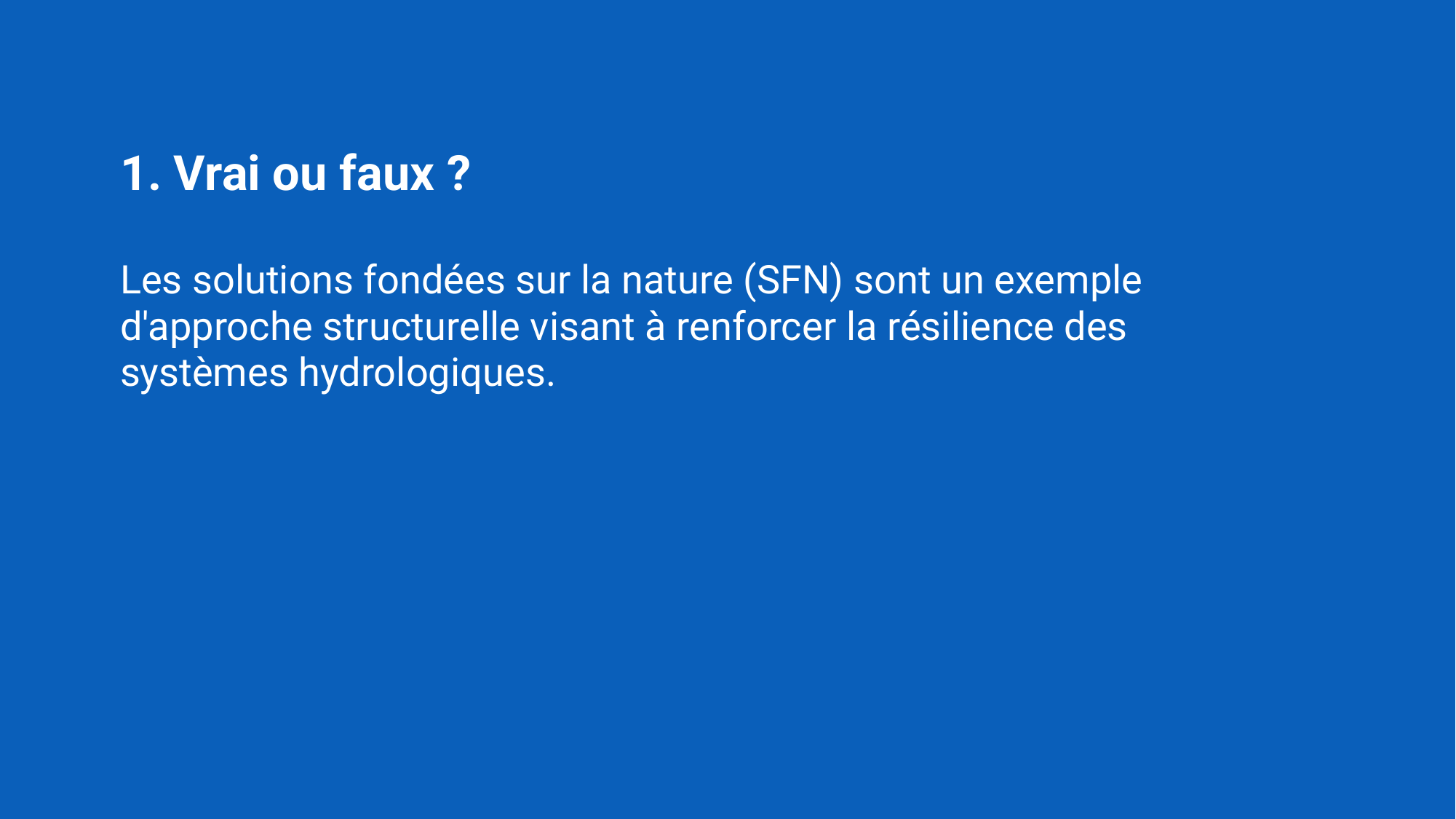

1. Vrai ou faux ?

Les solutions fondées sur la nature (SFN) sont un exemple d'approche structurelle visant à renforcer la résilience des systèmes hydrologiques.